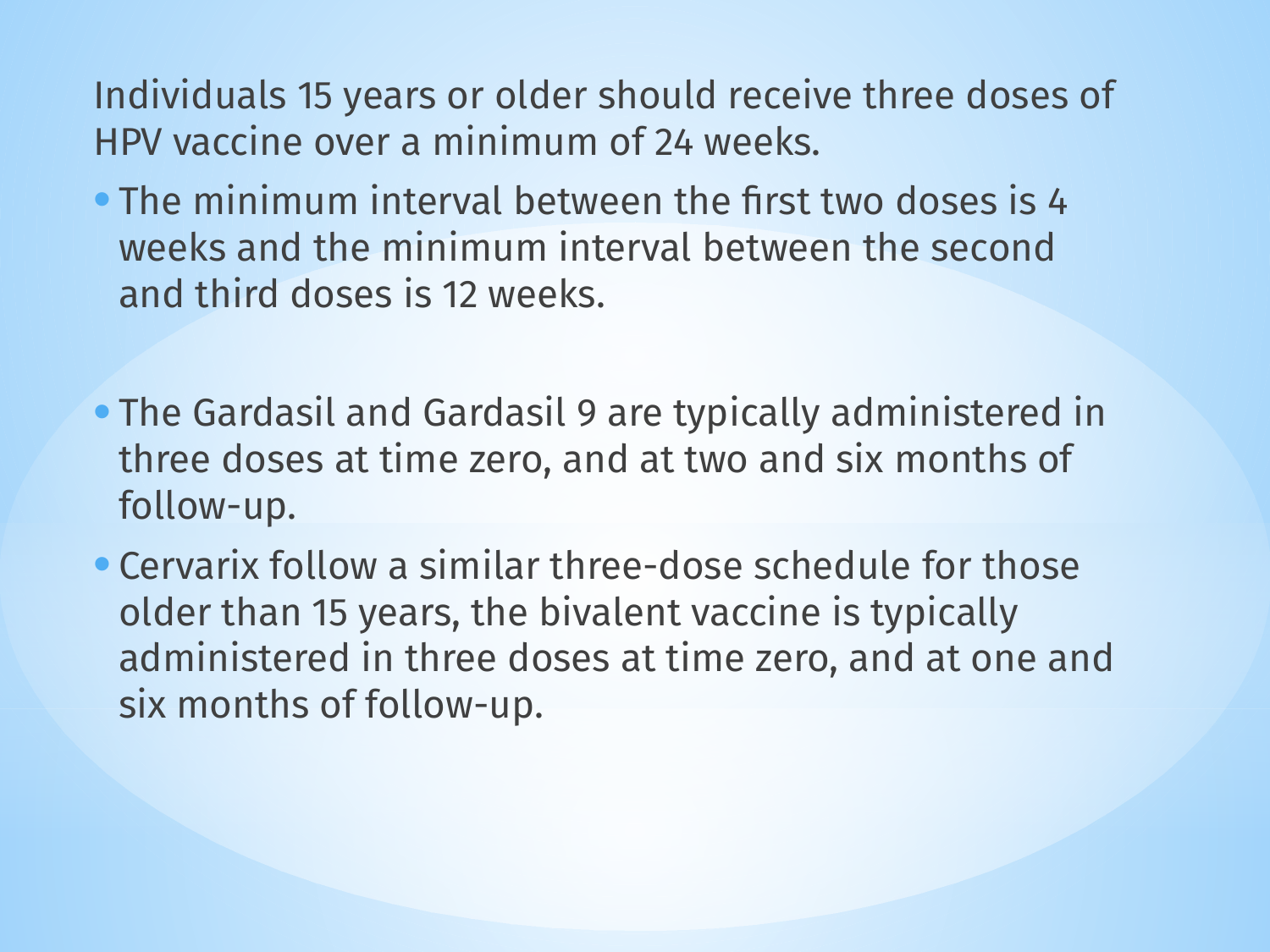

Individuals 15 years or older should receive three doses of HPV vaccine over a minimum of 24 weeks.
The minimum interval between the first two doses is 4 weeks and the minimum interval between the second and third doses is 12 weeks.

The Gardasil and Gardasil 9 are typically administered in three doses at time zero, and at two and six months of follow-up.
Cervarix follow a similar three-dose schedule for those older than 15 years, the bivalent vaccine is typically administered in three doses at time zero, and at one and six months of follow-up.